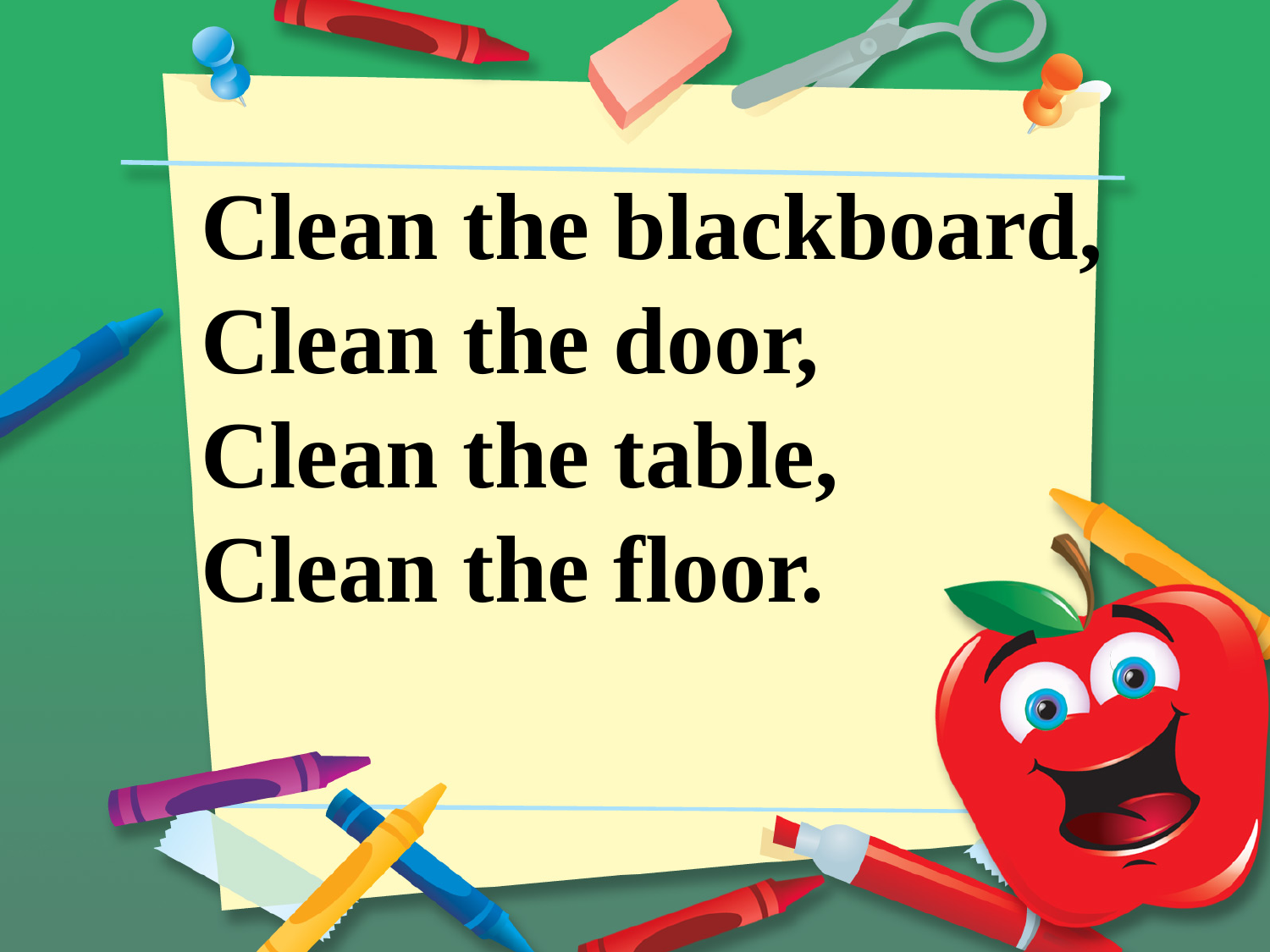

Clean the blackboard,
Clean the door,
Clean the table,
Clean the floor.